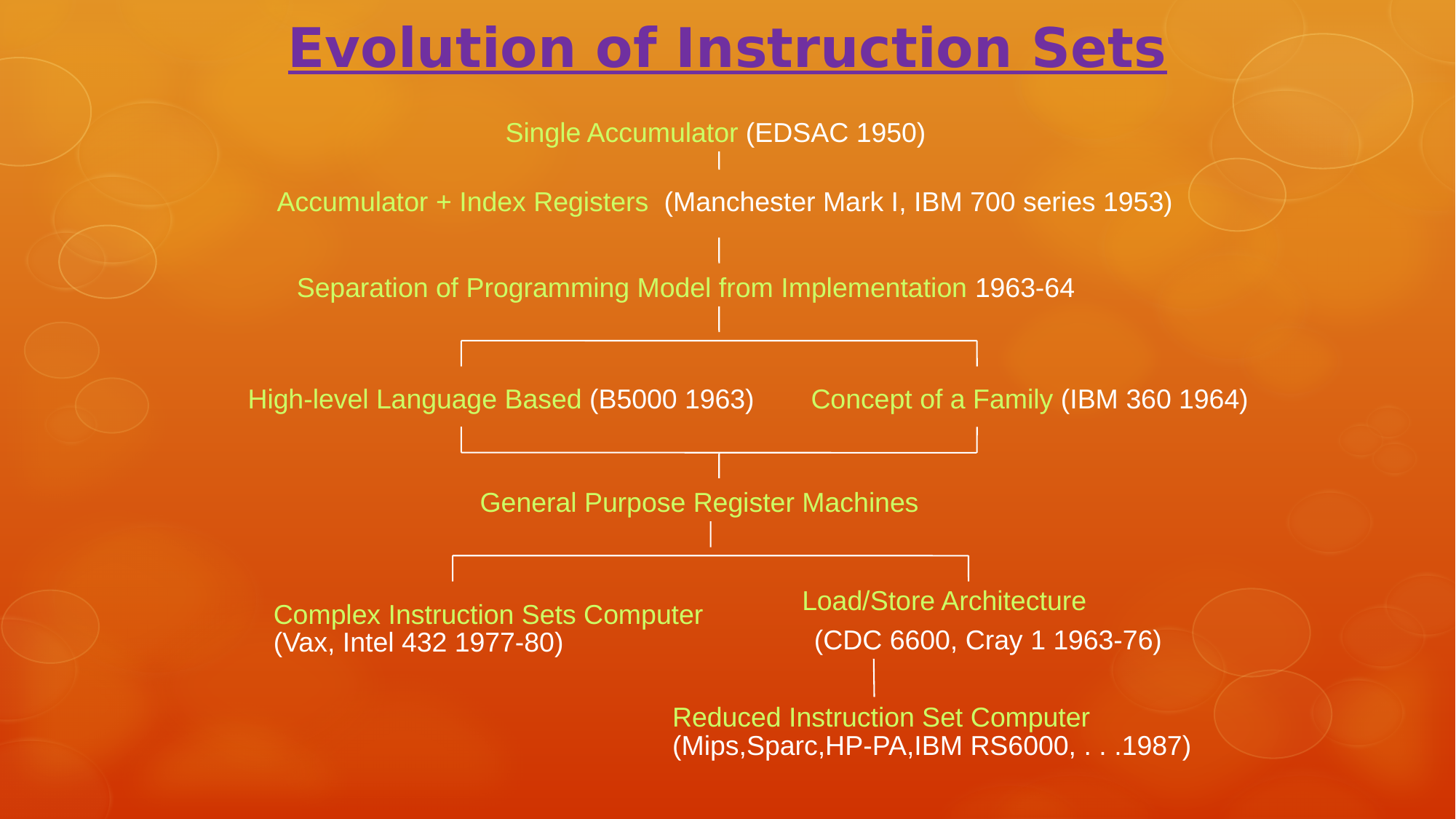

# Evolution of Instruction Sets
Single Accumulator (EDSAC 1950)

Accumulator + Index Registers  (Manchester Mark I, IBM 700 series 1953)

Separation of Programming Model from Implementation 1963-64

High-level Language Based (B5000 1963)
Concept of a Family (IBM 360 1964)

General Purpose Register Machines

Load/Store Architecture
Complex Instruction Sets Computer
(Vax, Intel 432 1977-80)

(CDC 6600, Cray 1 1963-76)

Reduced Instruction Set Computer
(Mips,Sparc,HP-PA,IBM RS6000, . . .1987)